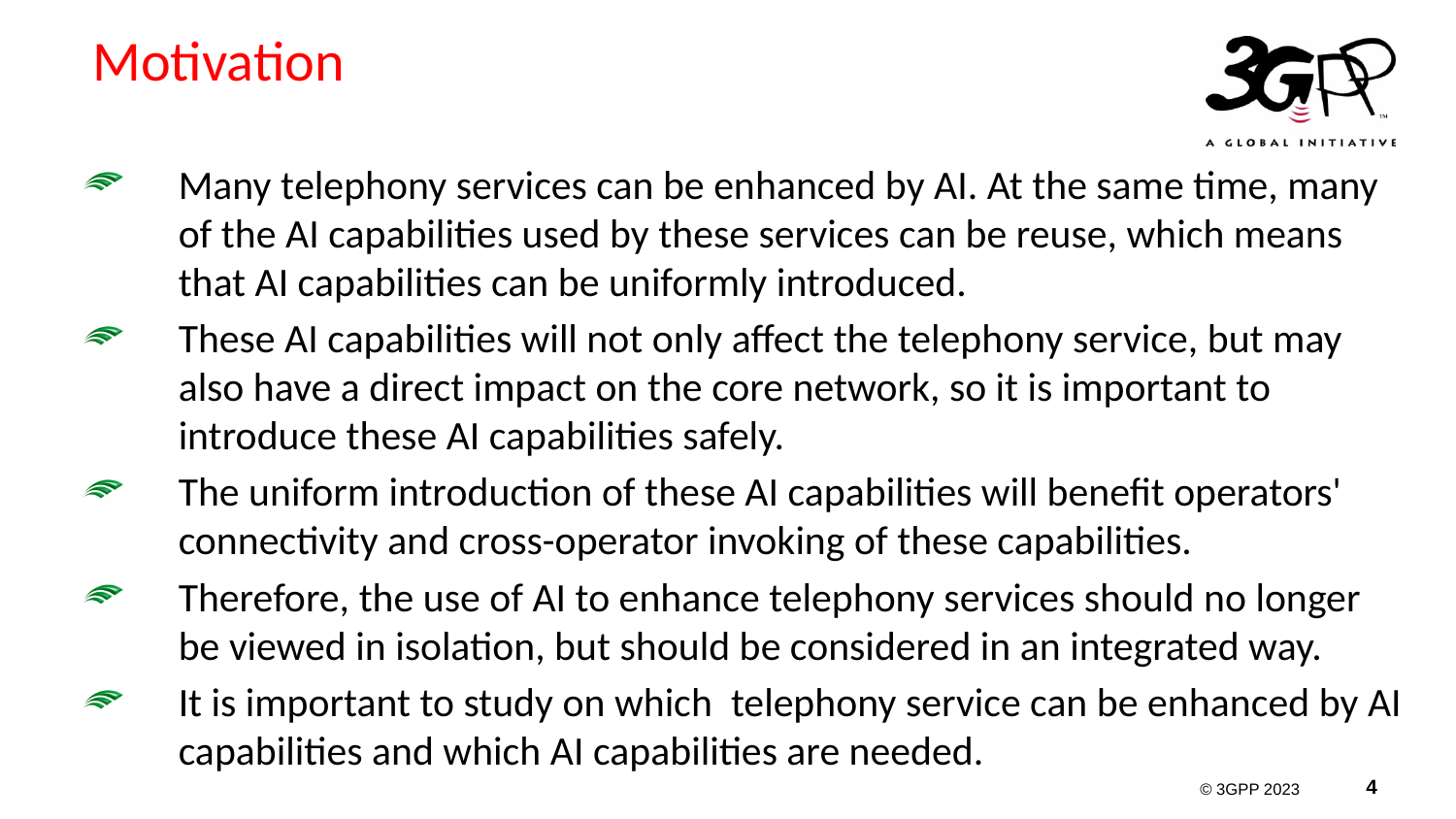

Motivation
Many telephony services can be enhanced by AI. At the same time, many of the AI capabilities used by these services can be reuse, which means that AI capabilities can be uniformly introduced.
These AI capabilities will not only affect the telephony service, but may also have a direct impact on the core network, so it is important to introduce these AI capabilities safely.
The uniform introduction of these AI capabilities will benefit operators' connectivity and cross-operator invoking of these capabilities.
Therefore, the use of AI to enhance telephony services should no longer be viewed in isolation, but should be considered in an integrated way.
It is important to study on which  telephony service can be enhanced by AI capabilities and which AI capabilities are needed.